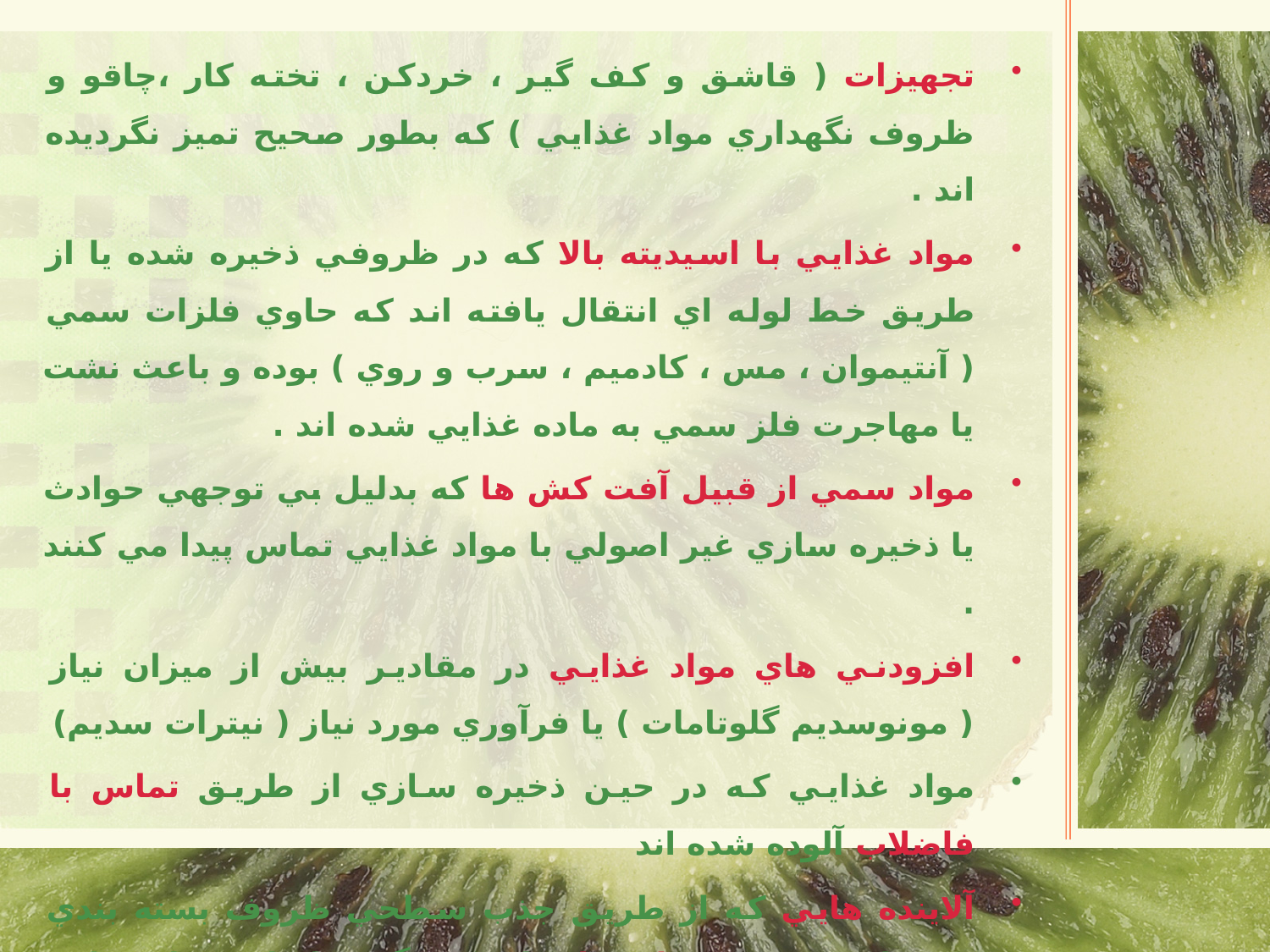

تجهيزات ( قاشق و كف گير ، خردكن ، تخته كار ،‌چاقو و ظروف نگهداري مواد غذايي ) كه بطور صحيح تميز نگرديده اند .
مواد غذايي با اسيديته بالا كه در ظروفي ذخيره شده يا از طريق خط لوله اي انتقال يافته اند كه حاوي فلزات سمي ( آنتيموان ، مس ، كادميم ، سرب و روي ) بوده و باعث نشت يا مهاجرت فلز سمي به ماده غذايي شده اند .
مواد سمي از قبيل آفت كش ها كه بدليل بي توجهي حوادث يا ذخيره سازي غير اصولي با مواد غذايي تماس پيدا مي كنند .
افزودني هاي مواد غذايي در مقادير بيش از ميزان نياز ( مونوسديم گلوتامات ) يا فرآوري مورد نياز ( نيترات سديم)
مواد غذايي كه در حين ذخيره سازي از طريق تماس با فاضلاب آلوده شده اند
آلاينده هايي كه از طريق جذب سطحي ظروف بسته بندي توسط نقص در فشار بخار يا شكستگي ها وارد مواد غذايي مي گردند .